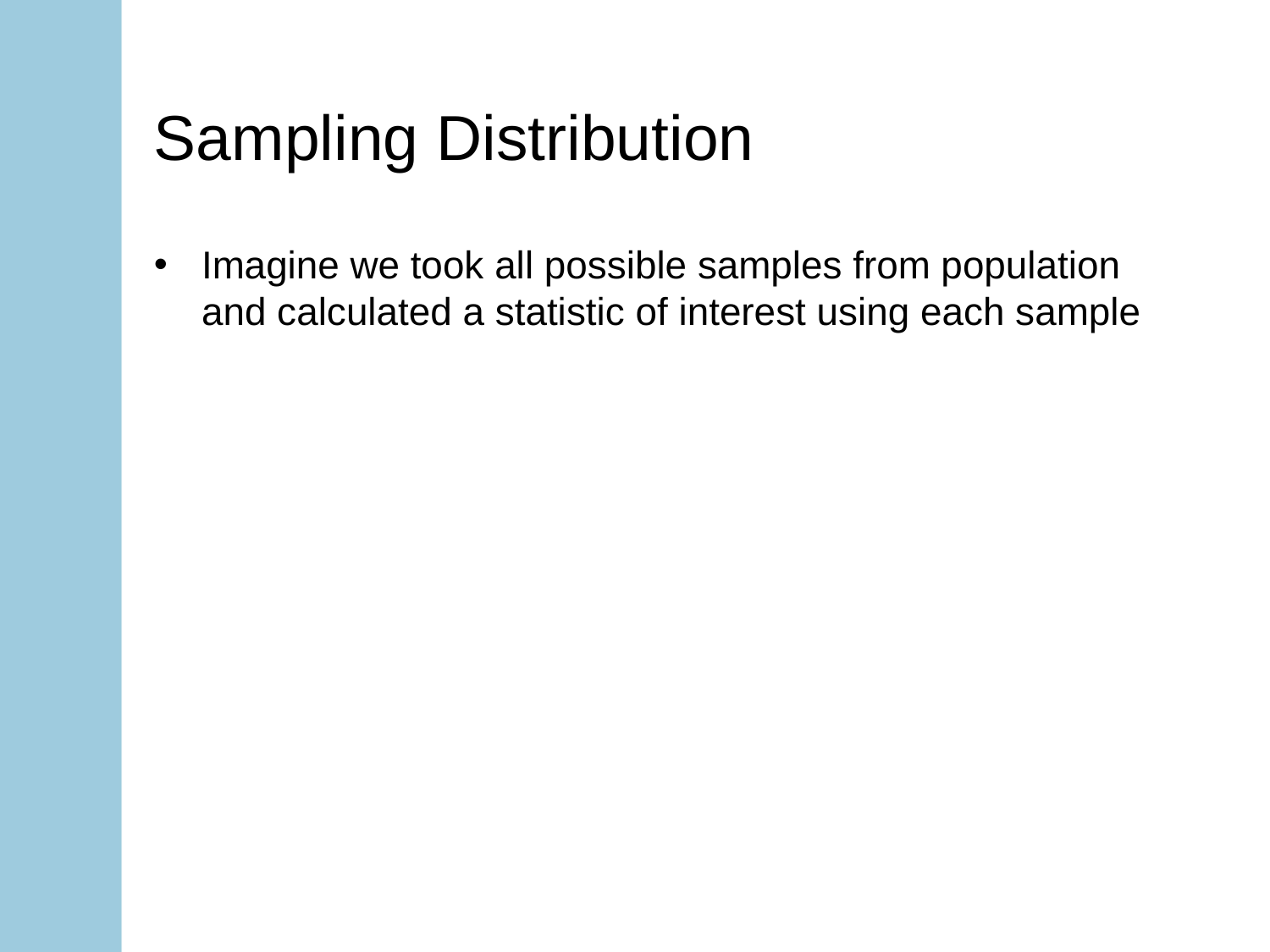

# Sampling Distribution
Imagine we took all possible samples from population and calculated a statistic of interest using each sample